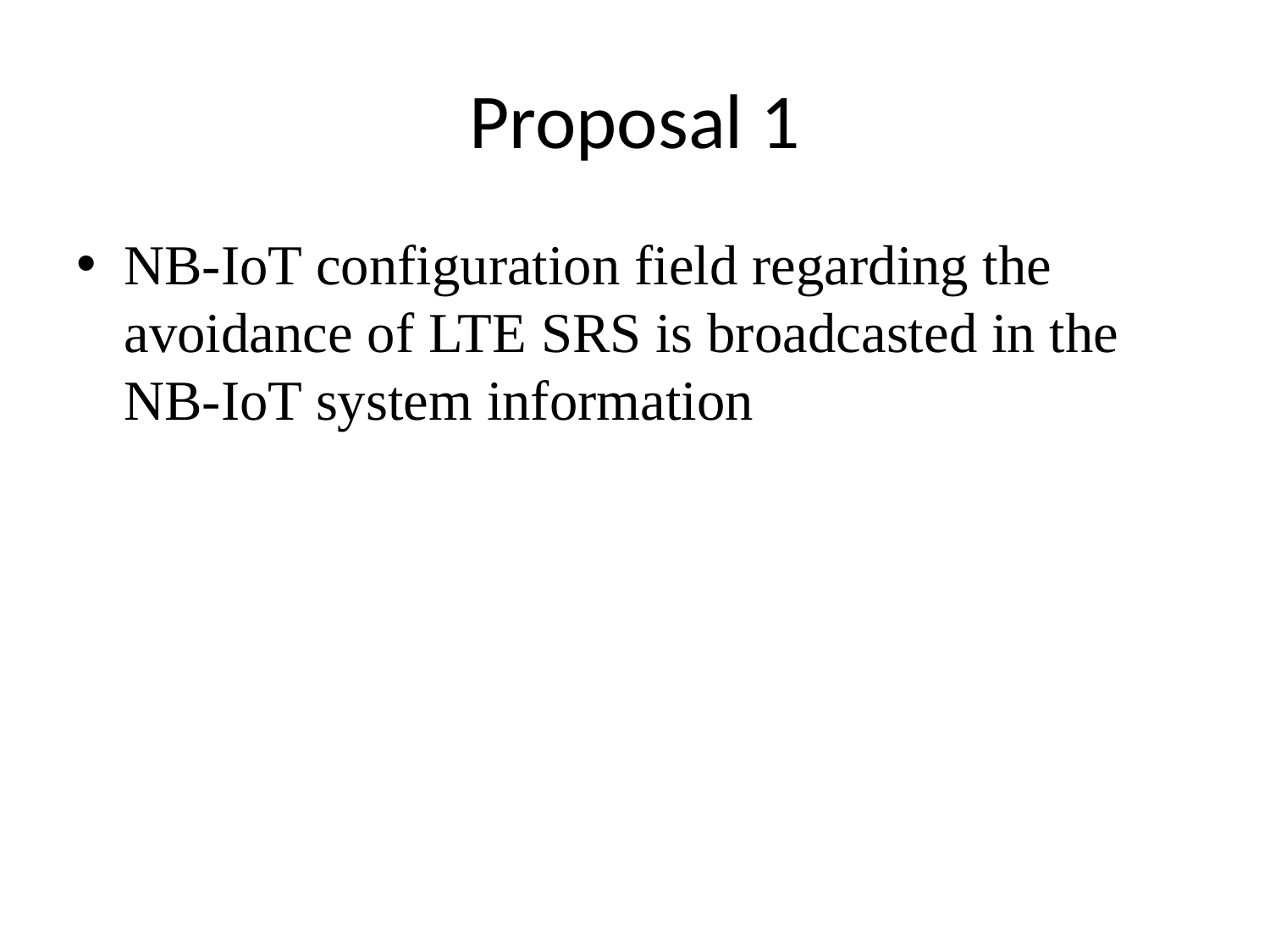

# Proposal 1
NB-IoT configuration field regarding the avoidance of LTE SRS is broadcasted in the NB-IoT system information